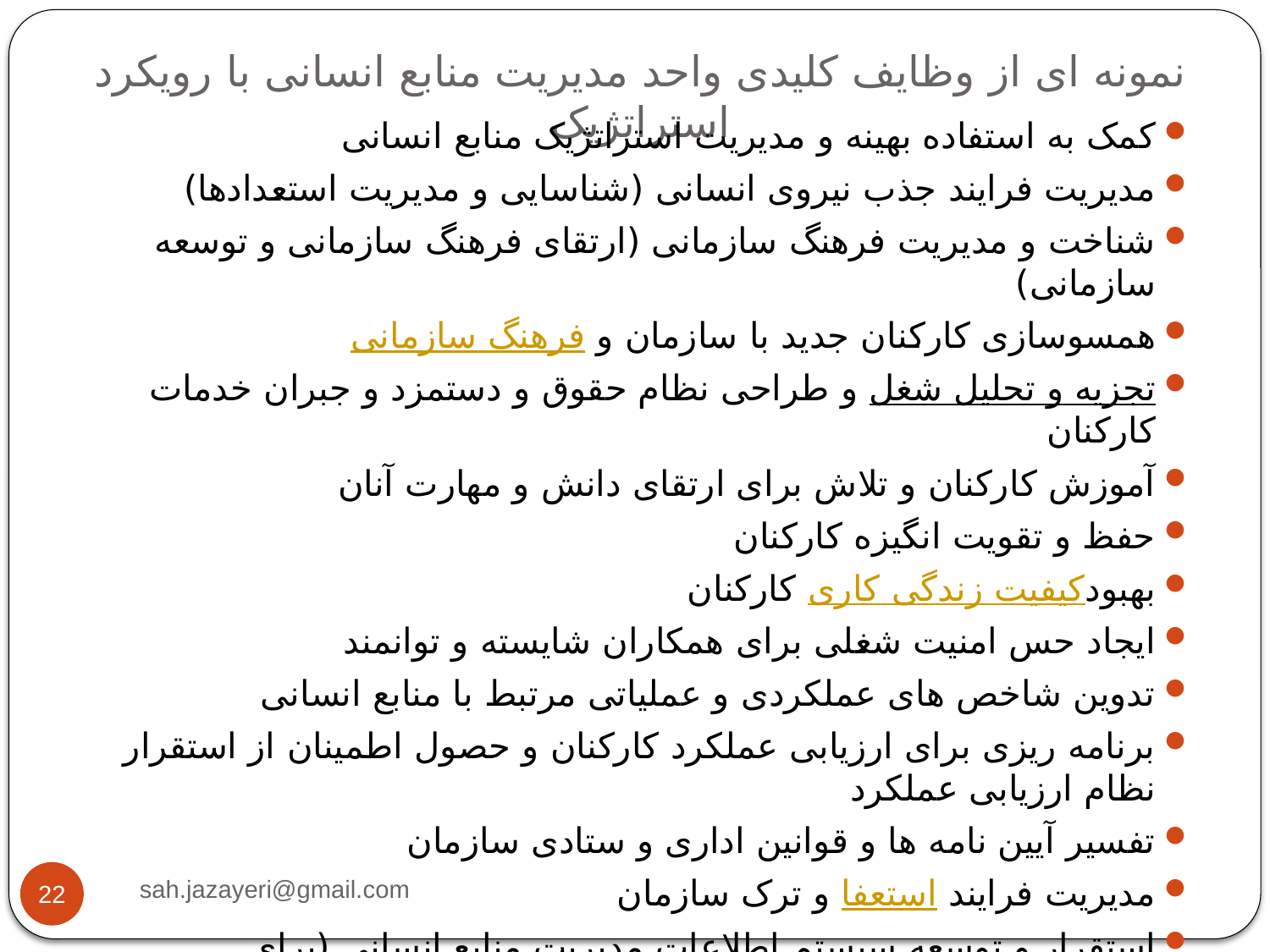

# نمونه ای از وظایف کلیدی واحد مدیریت منابع انسانی با رویکرد استراتژیک
کمک به استفاده بهینه و مدیریت استراتژیک منابع انسانی
مدیریت فرایند جذب نیروی انسانی (شناسایی و مدیریت استعدادها)
شناخت و مدیریت فرهنگ سازمانی (ارتقای فرهنگ سازمانی و توسعه سازمانی)
همسوسازی کارکنان جدید با سازمان و فرهنگ سازمانی
تجزیه و تحلیل شغل و طراحی نظام حقوق و دستمزد و جبران خدمات کارکنان
آموزش کارکنان و تلاش برای ارتقای دانش و مهارت آنان
حفظ و تقویت انگیزه کارکنان
بهبودکیفیت زندگی کاری کارکنان
ایجاد حس امنیت شغلی برای همکاران شایسته و توانمند
تدوین شاخص های عملکردی و عملیاتی مرتبط با منابع انسانی
برنامه ریزی برای ارزیابی عملکرد کارکنان و حصول اطمینان از استقرار نظام ارزیابی عملکرد
تفسیر آیین نامه ها و قوانین اداری و ستادی سازمان
مدیریت فرایند استعفا و ترک سازمان
استقرار و توسعه سیستم اطلاعات مدیریت منابع انسانی (برای سازمان‌های متوسط و بزرگ)
sah.jazayeri@gmail.com
22